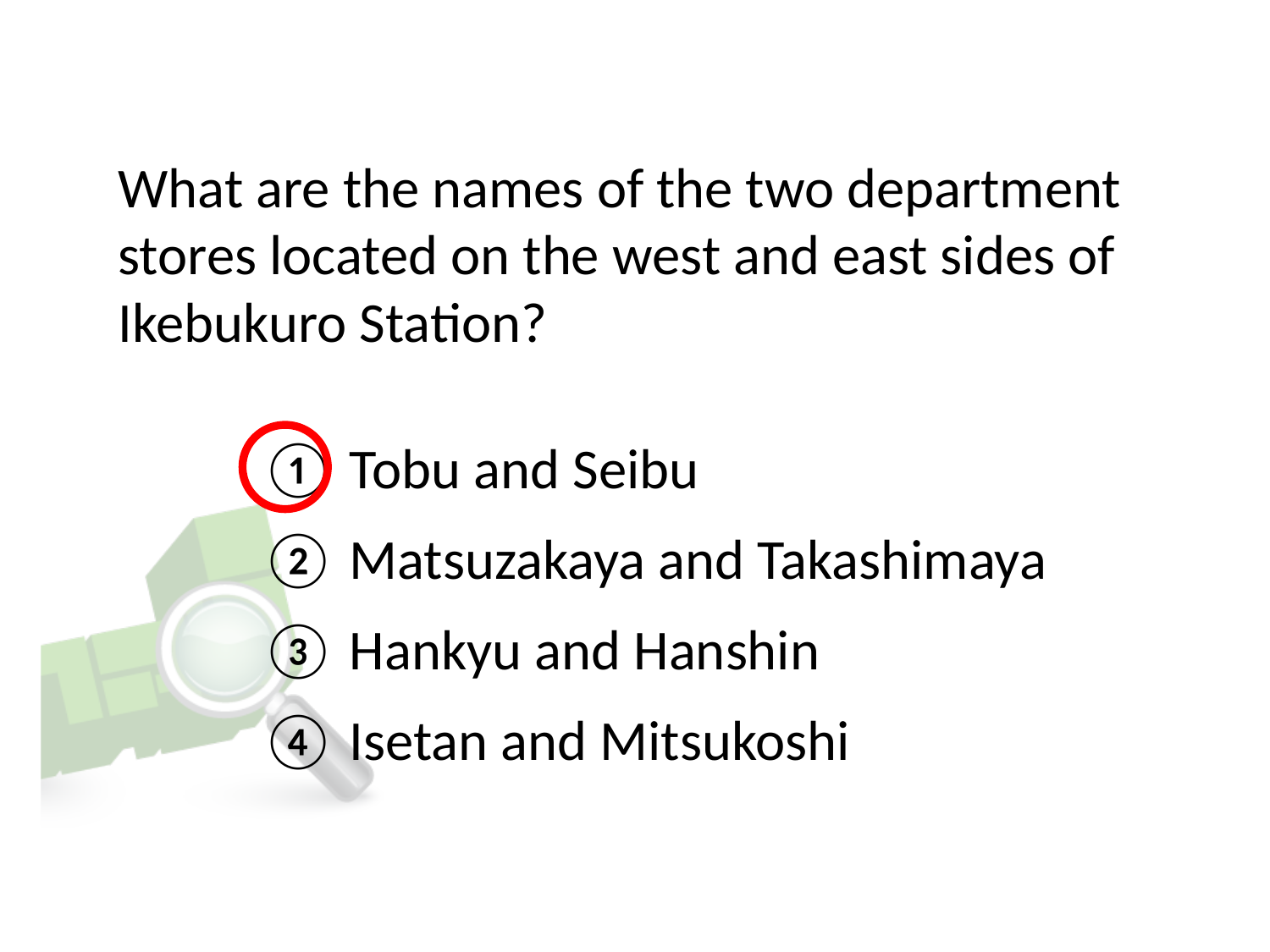

# What are the names of the two department stores located on the west and east sides of Ikebukuro Station?

① Tobu and Seibu
② Matsuzakaya and Takashimaya
③ Hankyu and Hanshin
④ Isetan and Mitsukoshi